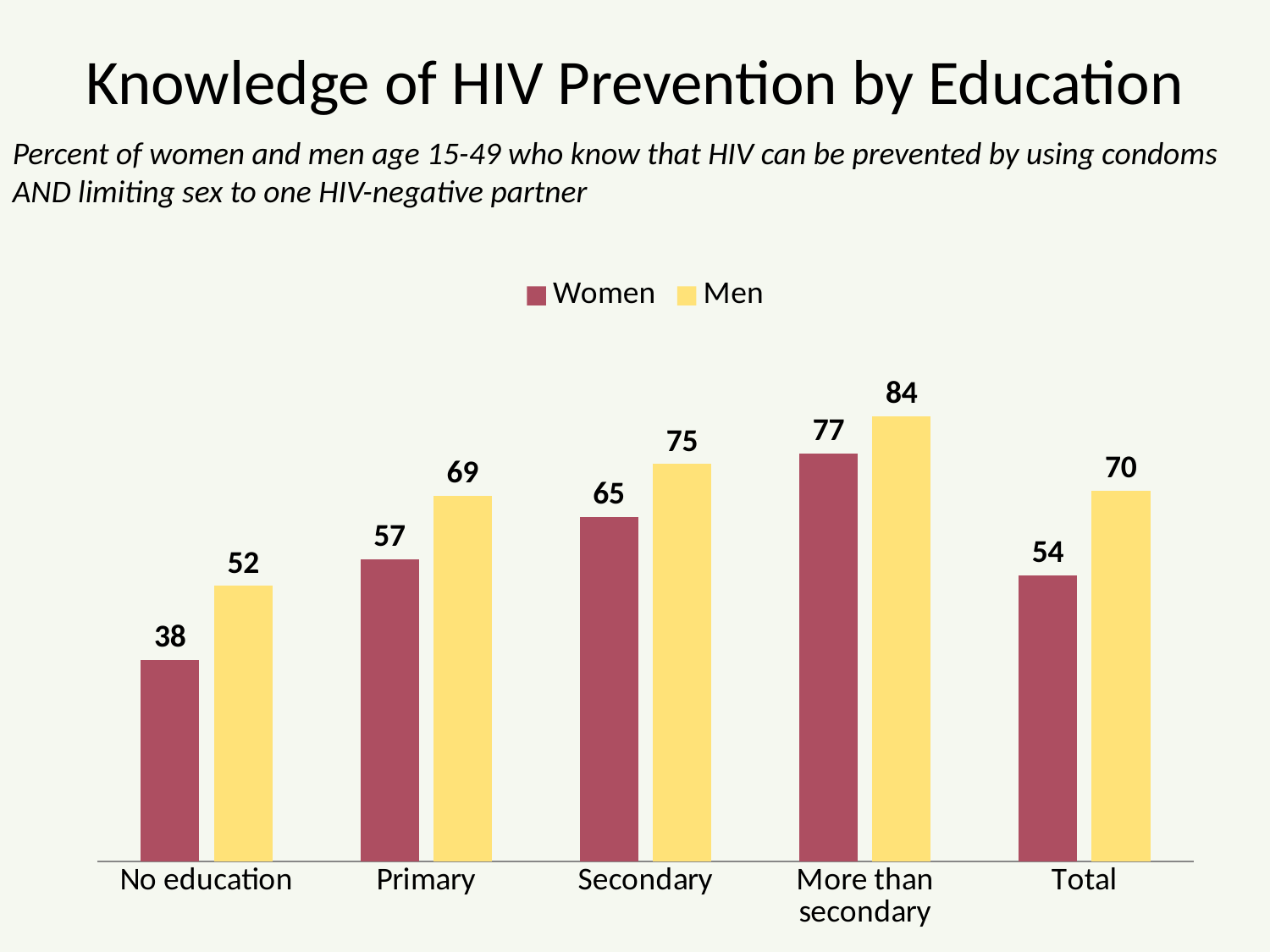

# Knowledge of HIV Prevention by Education
Percent of women and men age 15-49 who know that HIV can be prevented by using condoms AND limiting sex to one HIV-negative partner

### Chart

| Category | Women | Men |
|---|---|---|
| No education | 38.0 | 52.0 |
| Primary | 57.0 | 69.0 |
| Secondary | 65.0 | 75.0 |
| More than secondary | 77.0 | 84.0 |
| Total | 54.0 | 70.0 |